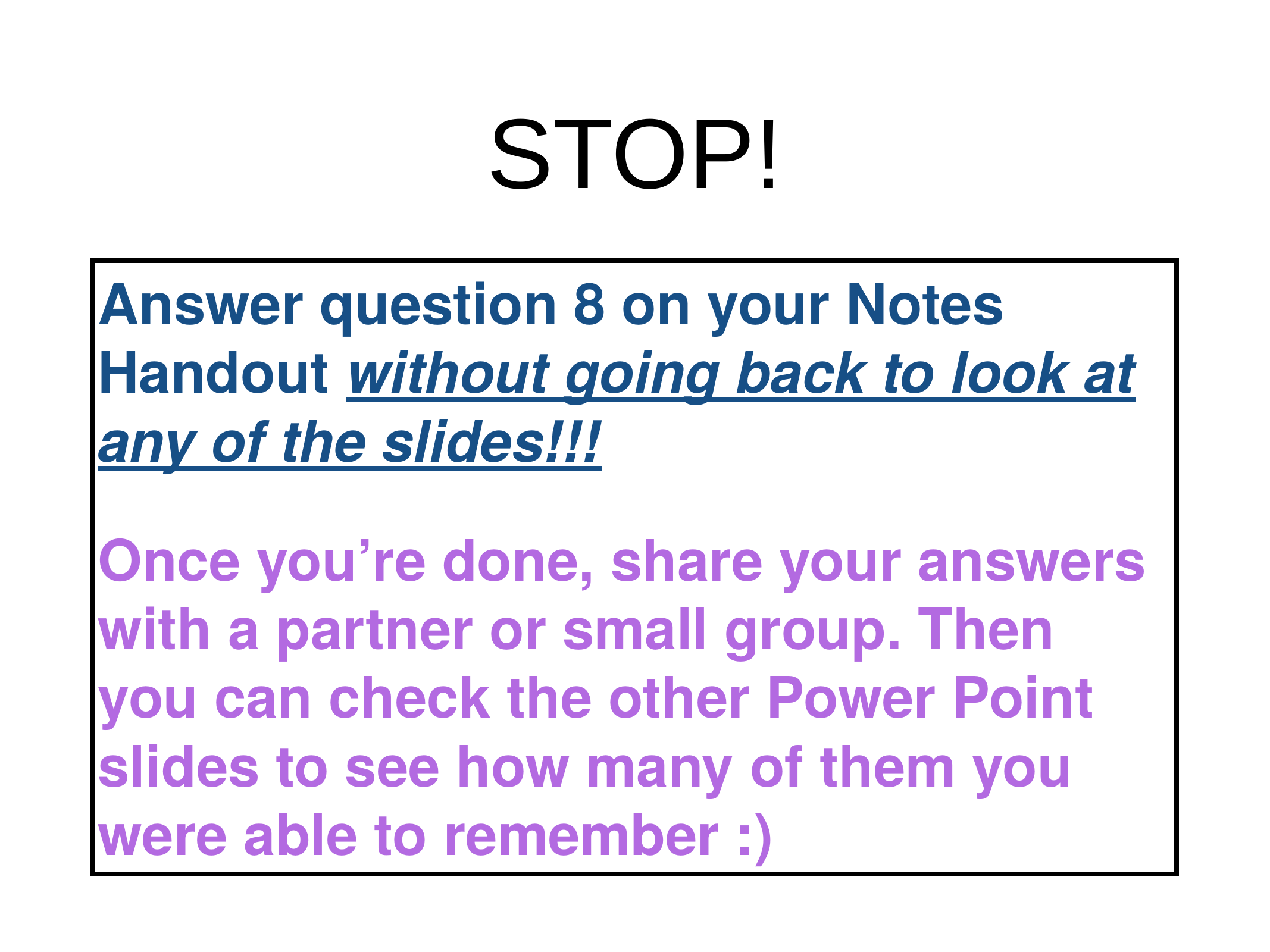

# STOP!
Answer question 8 on your Notes Handout without going back to look at any of the slides!!!
Once you’re done, share your answers with a partner or small group. Then you can check the other Power Point slides to see how many of them you were able to remember :)